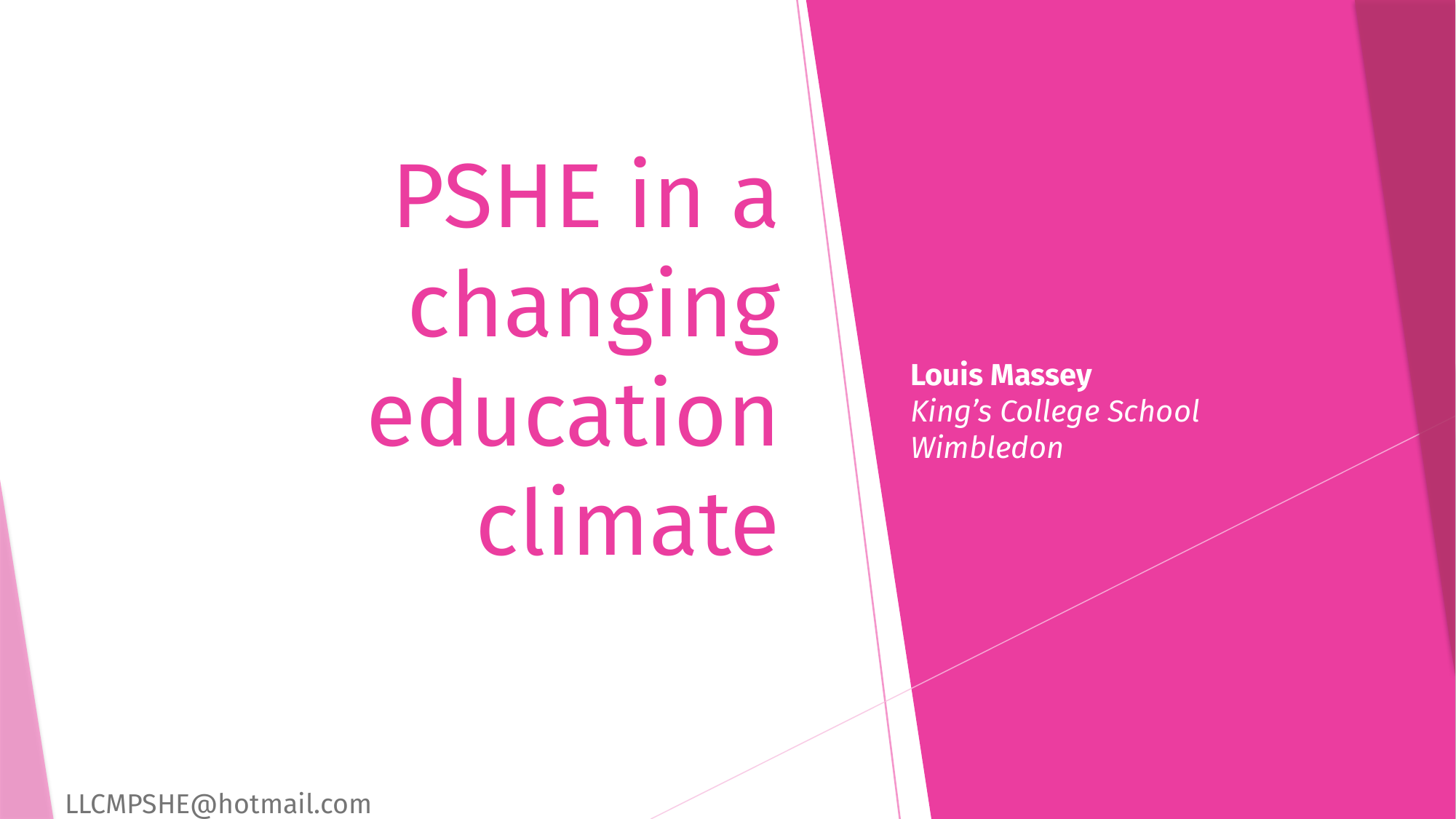

# PSHE in a changing education climate
Louis Massey
King’s College School Wimbledon

LLCMPSHE@hotmail.com